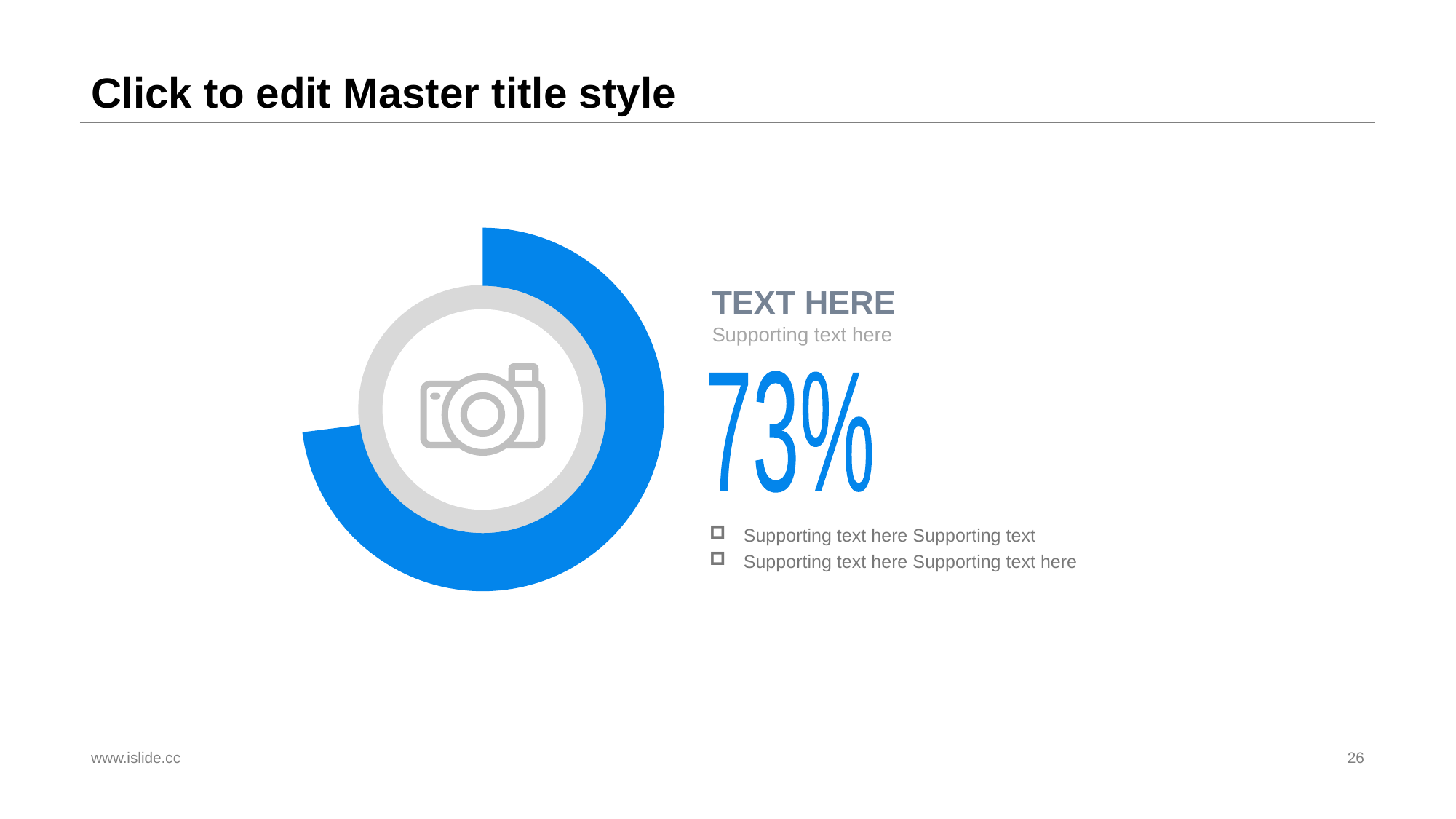

# Click to edit Master title style

TEXT HERE

Supporting text here

73%
Supporting text here Supporting text
Supporting text here Supporting text here

www.islide.cc
26